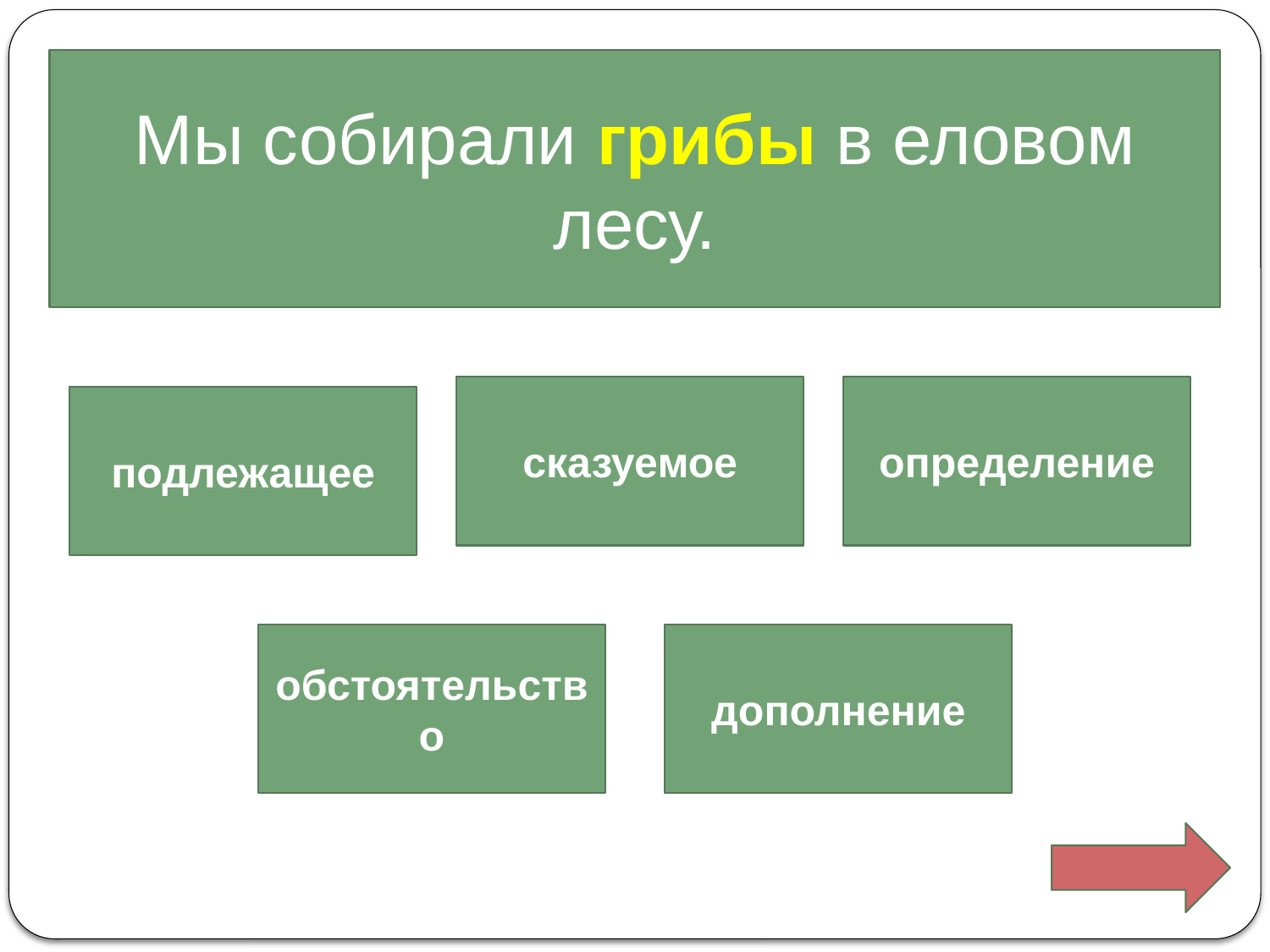

Мы собирали грибы в еловом лесу.
сказуемое
определение
подлежащее
обстоятельство
дополнение